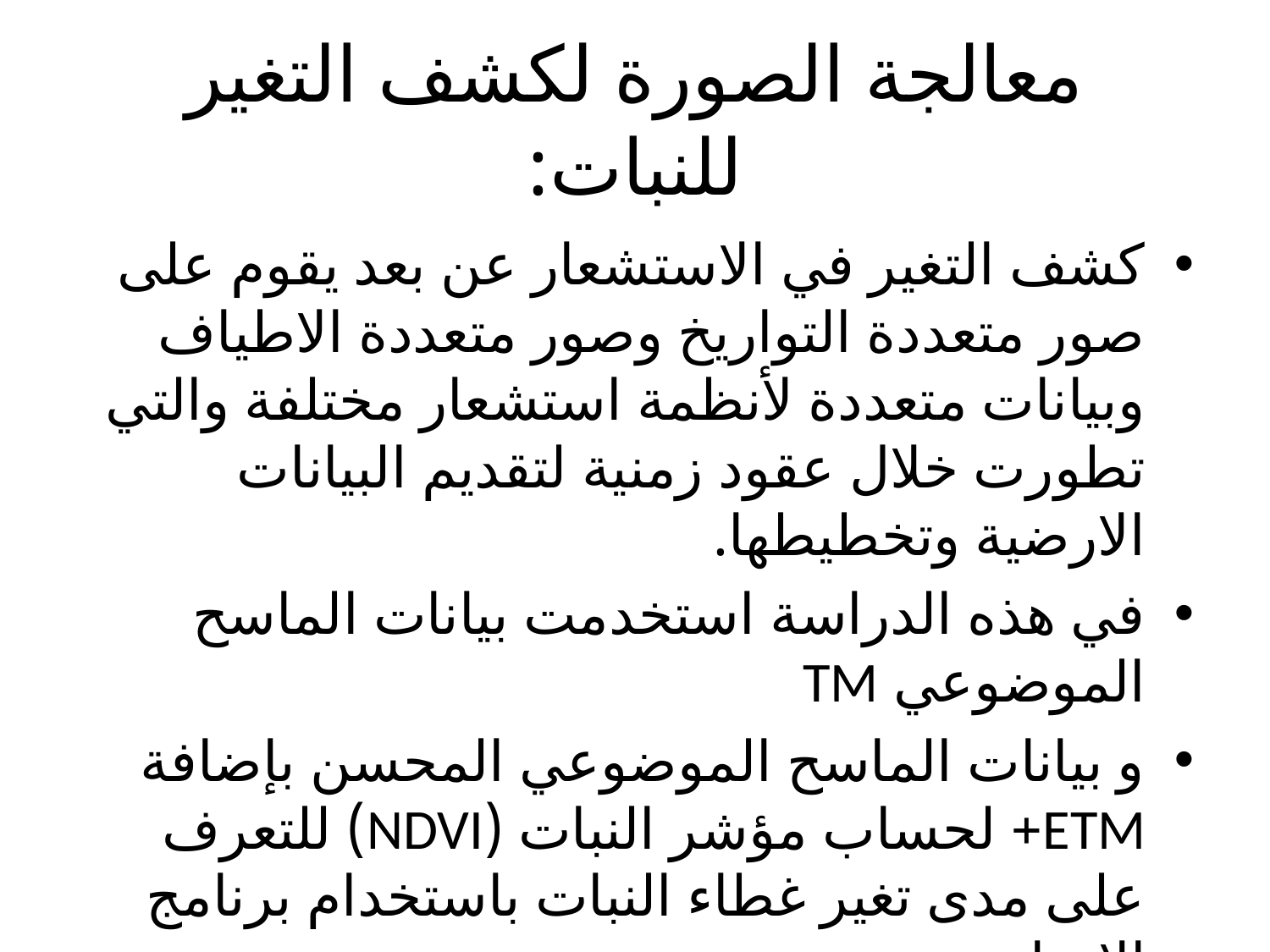

# معالجة الصورة لكشف التغير للنبات:
كشف التغير في الاستشعار عن بعد يقوم على صور متعددة التواريخ وصور متعددة الاطياف وبيانات متعددة لأنظمة استشعار مختلفة والتي تطورت خلال عقود زمنية لتقديم البيانات الارضية وتخطيطها.
في هذه الدراسة استخدمت بيانات الماسح الموضوعي TM
و بيانات الماسح الموضوعي المحسن بإضافة ETM+ لحساب مؤشر النبات (NDVI) للتعرف على مدى تغير غطاء النبات باستخدام برنامج الارداس .